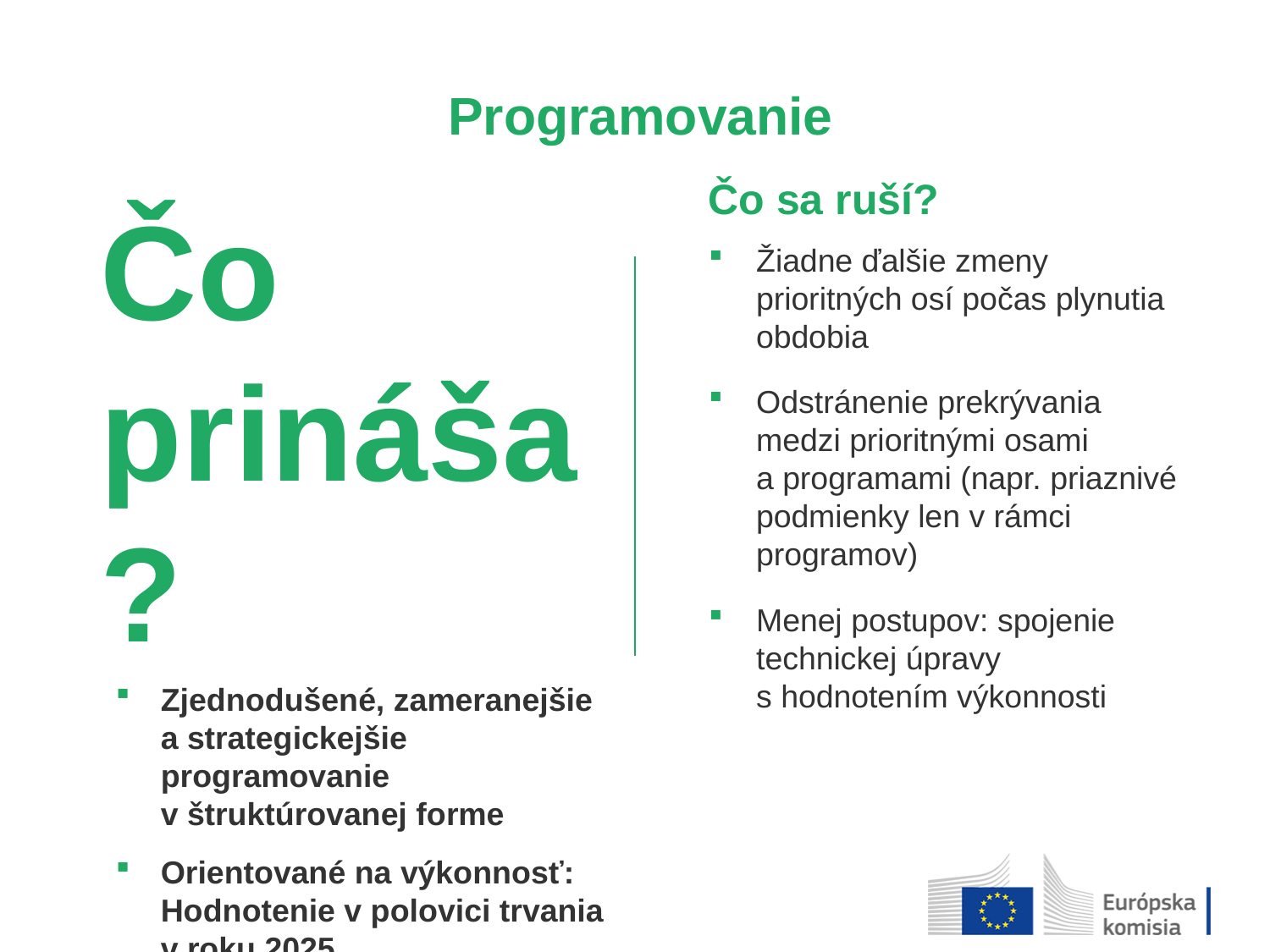

Programovanie
Čo sa ruší?
Žiadne ďalšie zmeny prioritných osí počas plynutia obdobia
Odstránenie prekrývania medzi prioritnými osami a programami (napr. priaznivé podmienky len v rámci programov)
Menej postupov: spojenie technickej úpravy s hodnotením výkonnosti
Čo prináša?
Zjednodušené, zameranejšie a strategickejšie programovanie v štruktúrovanej forme
Orientované na výkonnosť: Hodnotenie v polovici trvania v roku 2025
Synergie: Užšie prepojenie s európskym semestrom
Prílohy: má sa nahradiť asi 40 právomocí z rokov 2014 – 2020